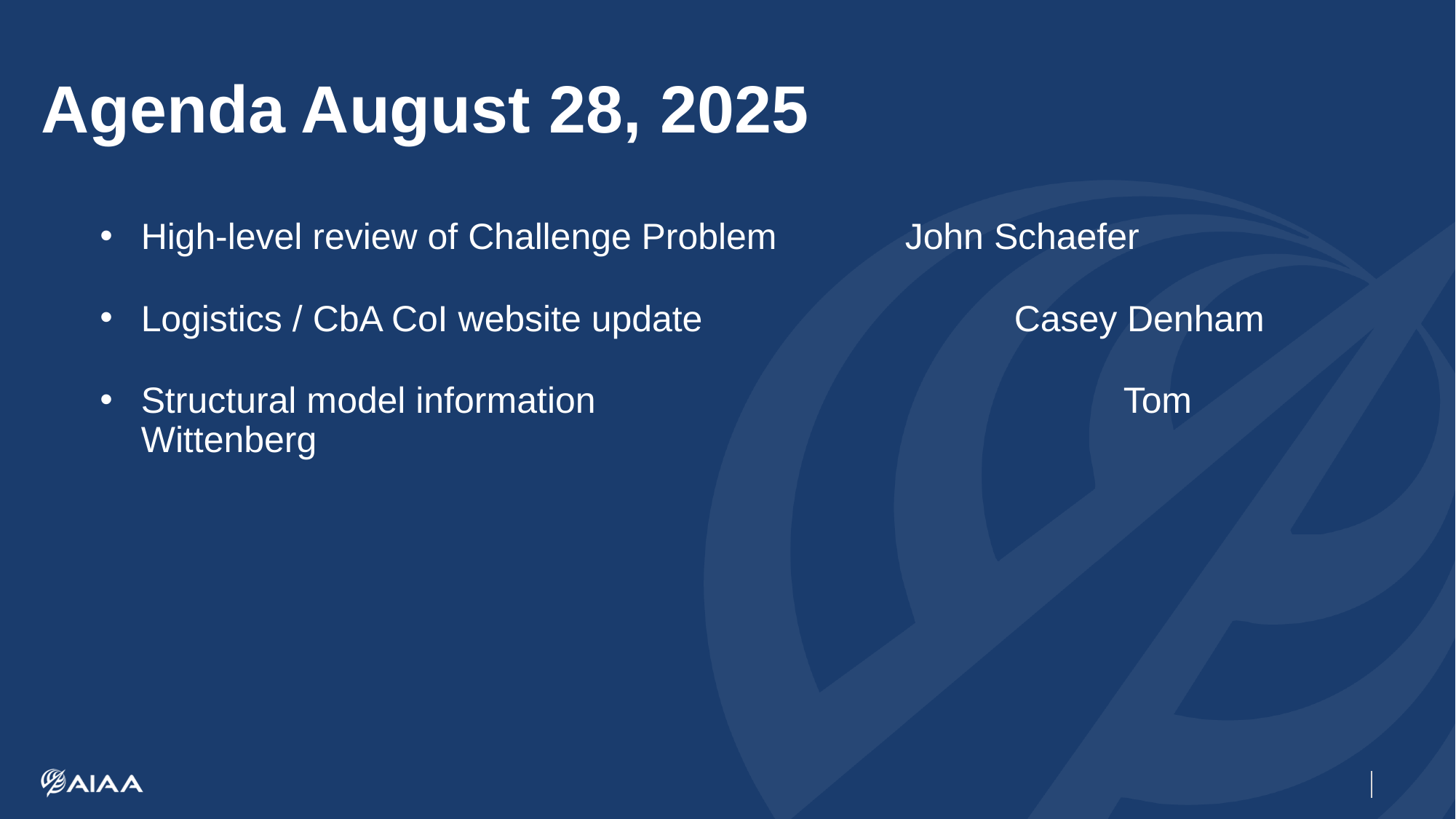

# Agenda August 28, 2025
High-level review of Challenge Problem		John Schaefer
Logistics / CbA CoI website update			Casey Denham
Structural model information 					Tom Wittenberg